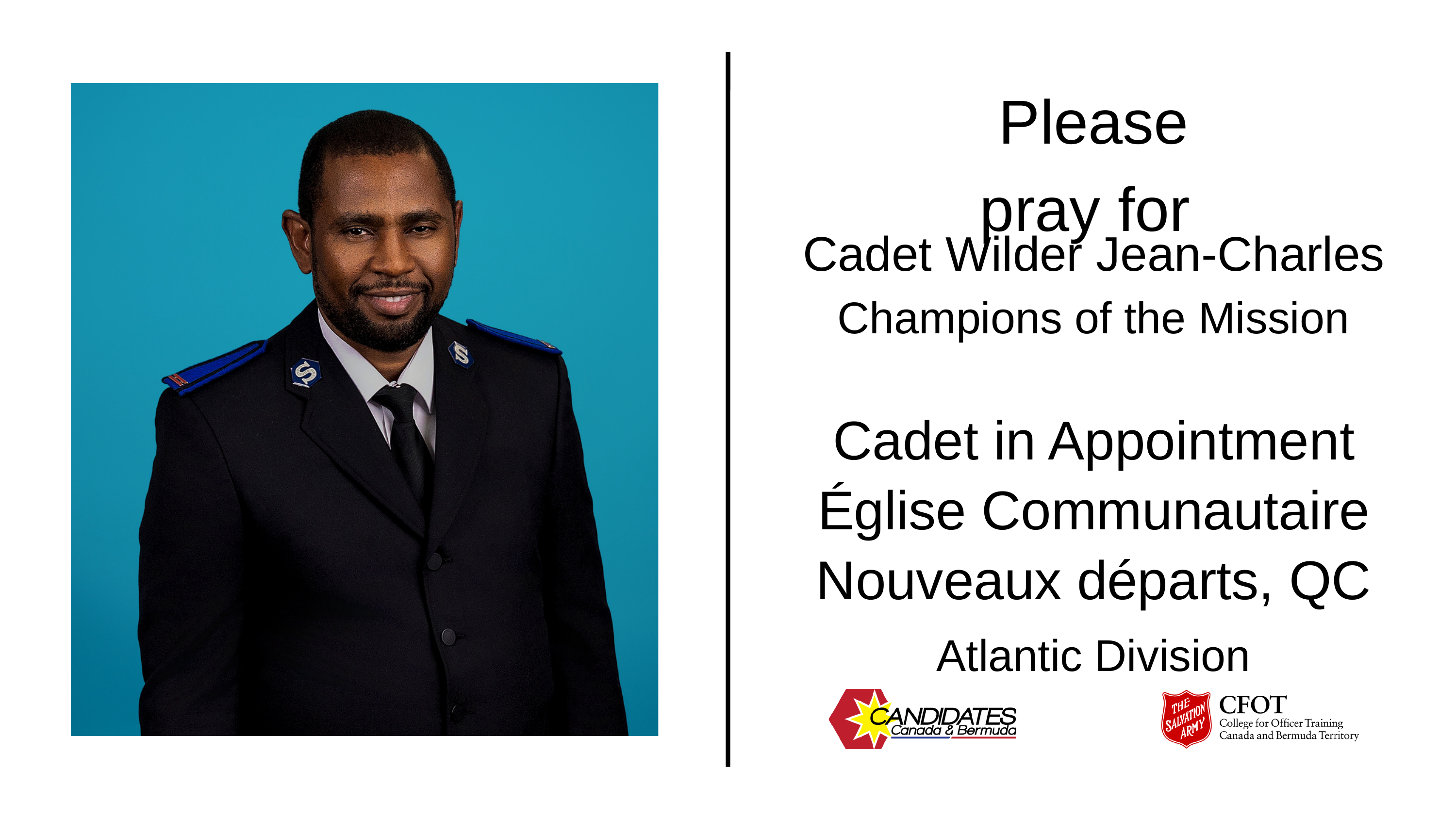

Please pray for

Cadet Wilder Jean-Charles
Champions of the Mission

Cadet in Appointment
Église Communautaire
Nouveaux départs, QC
Atlantic Division